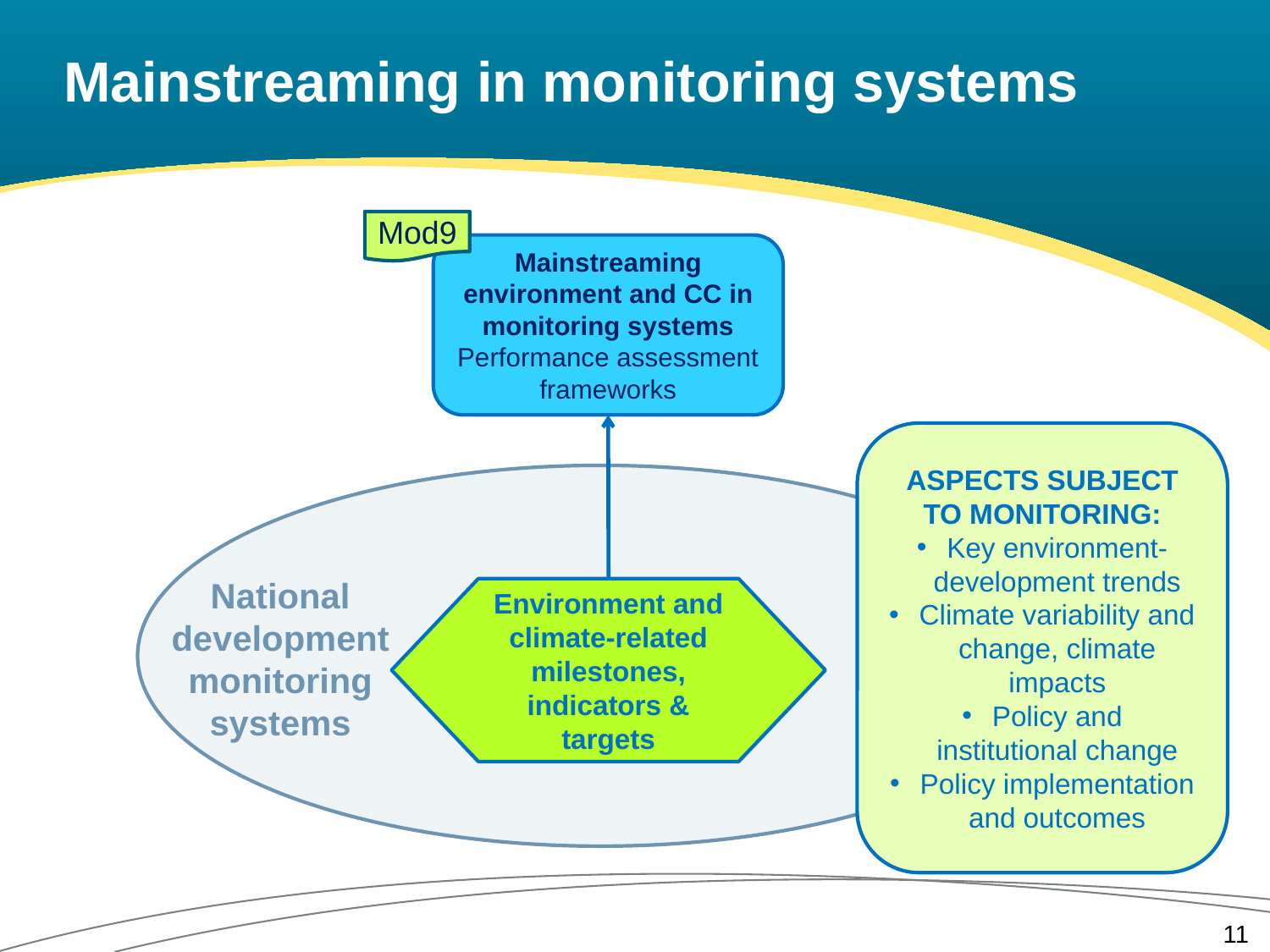

# Mainstreaming in monitoring systems
Mod9
Mainstreaming environment and CC in monitoring systems
Performance assessment frameworks
aspects subject to monitoring:
Key environment-development trends
Climate variability and change, climate impacts
Policy and institutional change
Policy implementation and outcomes

National development monitoring systems
Environment and climate-related milestones, indicators & targets
11